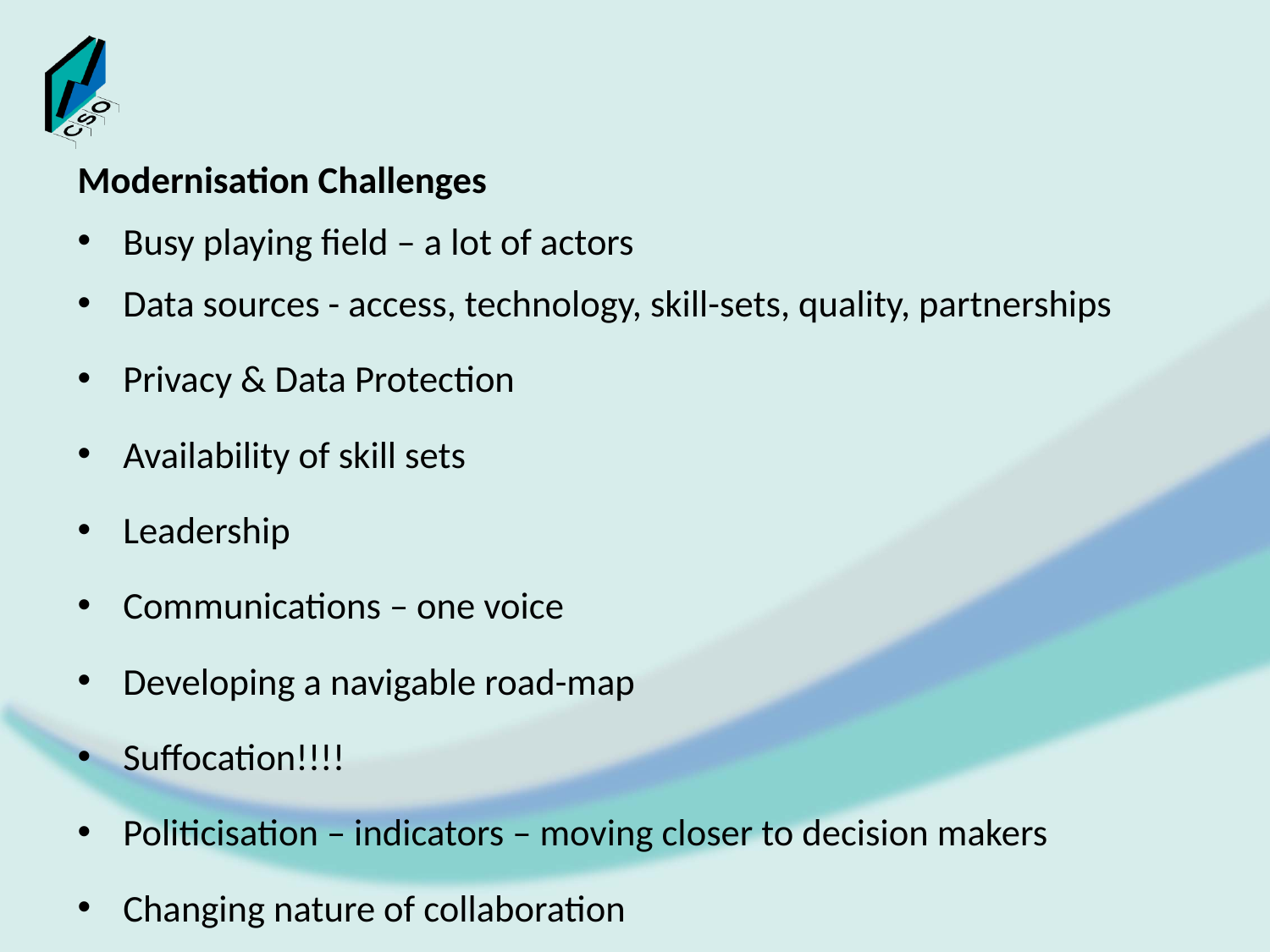

#
Modernisation Challenges
Busy playing field – a lot of actors
Data sources - access, technology, skill-sets, quality, partnerships
Privacy & Data Protection
Availability of skill sets
Leadership
Communications – one voice
Developing a navigable road-map
Suffocation!!!!
Politicisation – indicators – moving closer to decision makers
Changing nature of collaboration